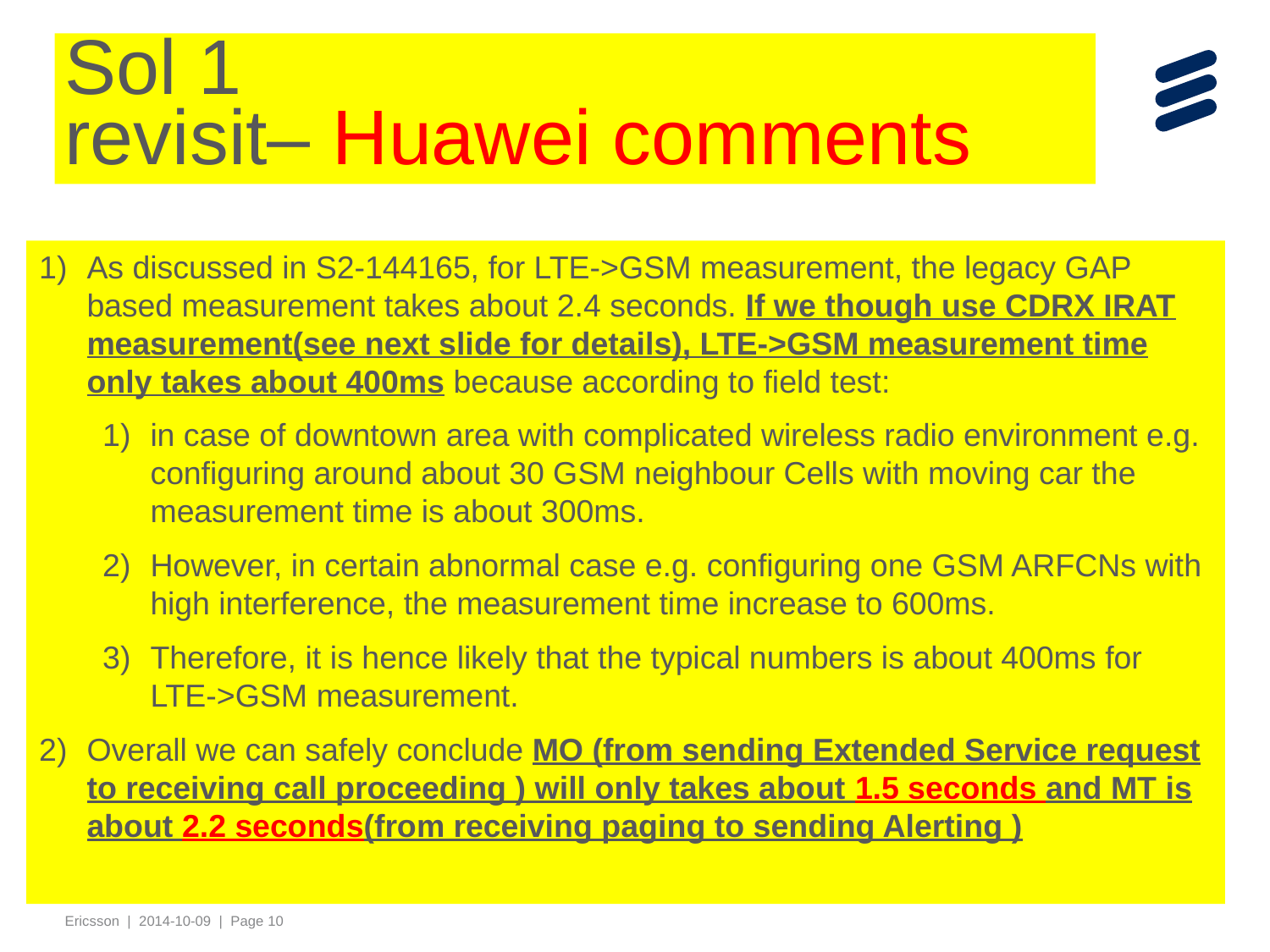

# Sol 1 revisit– Huawei comments
As discussed in S2-144165, for LTE->GSM measurement, the legacy GAP based measurement takes about 2.4 seconds. If we though use CDRX IRAT measurement(see next slide for details), LTE->GSM measurement time only takes about 400ms because according to field test:
in case of downtown area with complicated wireless radio environment e.g. configuring around about 30 GSM neighbour Cells with moving car the measurement time is about 300ms.
However, in certain abnormal case e.g. configuring one GSM ARFCNs with high interference, the measurement time increase to 600ms.
Therefore, it is hence likely that the typical numbers is about 400ms for LTE->GSM measurement.
Overall we can safely conclude MO (from sending Extended Service request to receiving call proceeding ) will only takes about 1.5 seconds and MT is about 2.2 seconds(from receiving paging to sending Alerting )